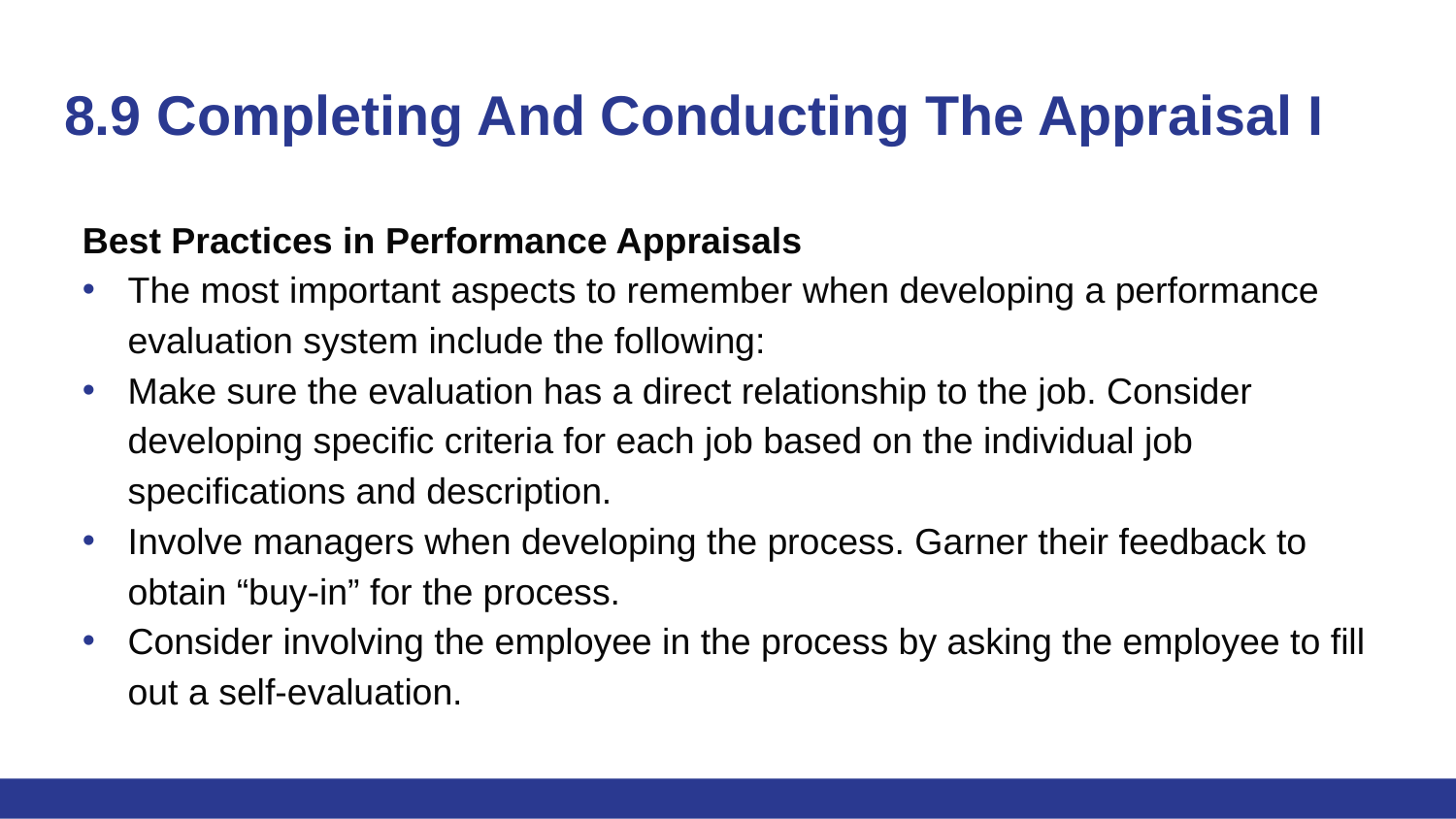

# 8.9 Completing And Conducting The Appraisal I
Best Practices in Performance Appraisals
The most important aspects to remember when developing a performance evaluation system include the following:
Make sure the evaluation has a direct relationship to the job. Consider developing specific criteria for each job based on the individual job specifications and description.
Involve managers when developing the process. Garner their feedback to obtain “buy-in” for the process.
Consider involving the employee in the process by asking the employee to fill out a self-evaluation.